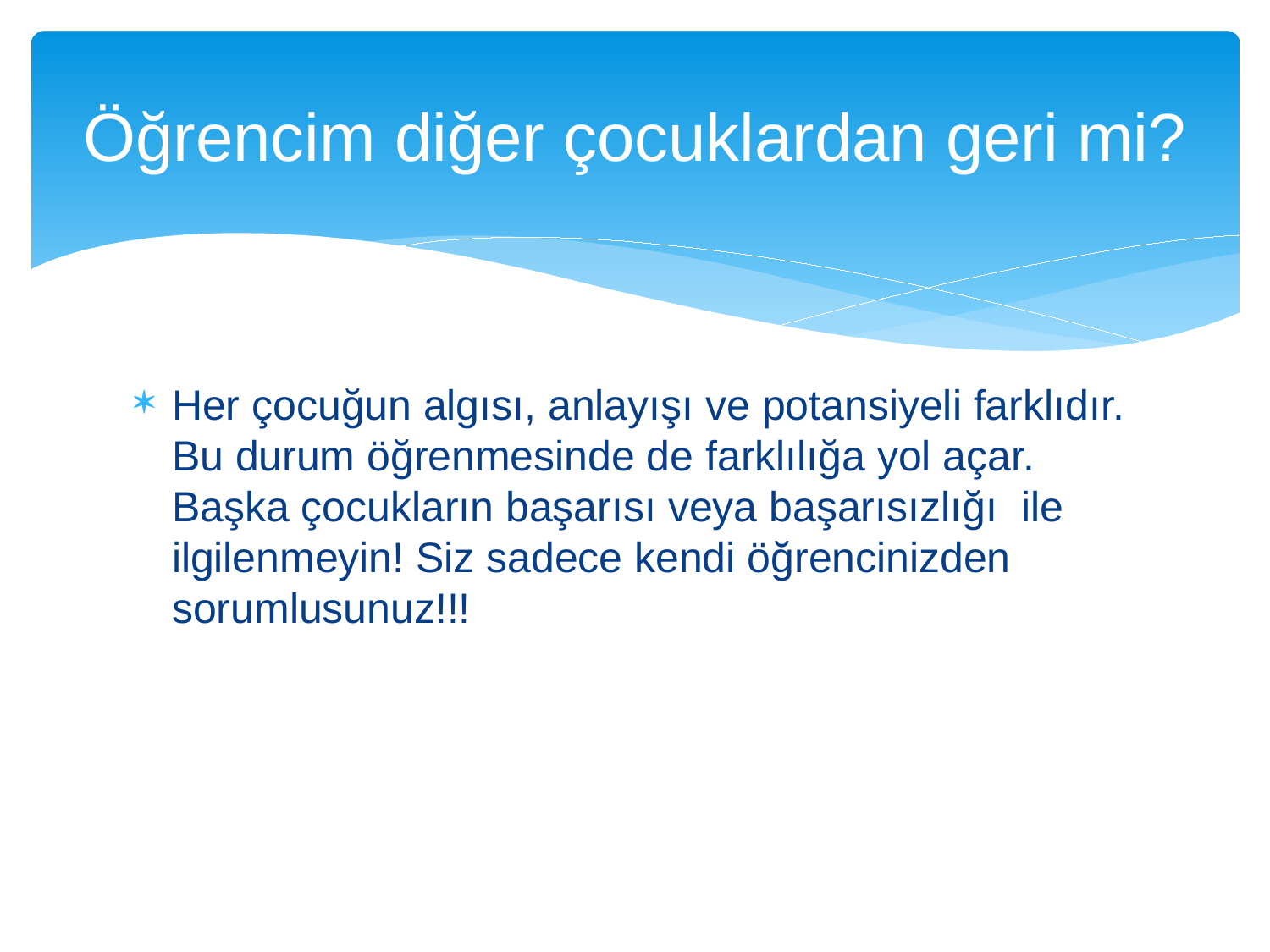

# Öğrencim diğer çocuklardan geri mi?
Her çocuğun algısı, anlayışı ve potansiyeli farklıdır. Bu durum öğrenmesinde de farklılığa yol açar. Başka çocukların başarısı veya başarısızlığı  ile ilgilenmeyin! Siz sadece kendi öğrencinizden sorumlusunuz!!!